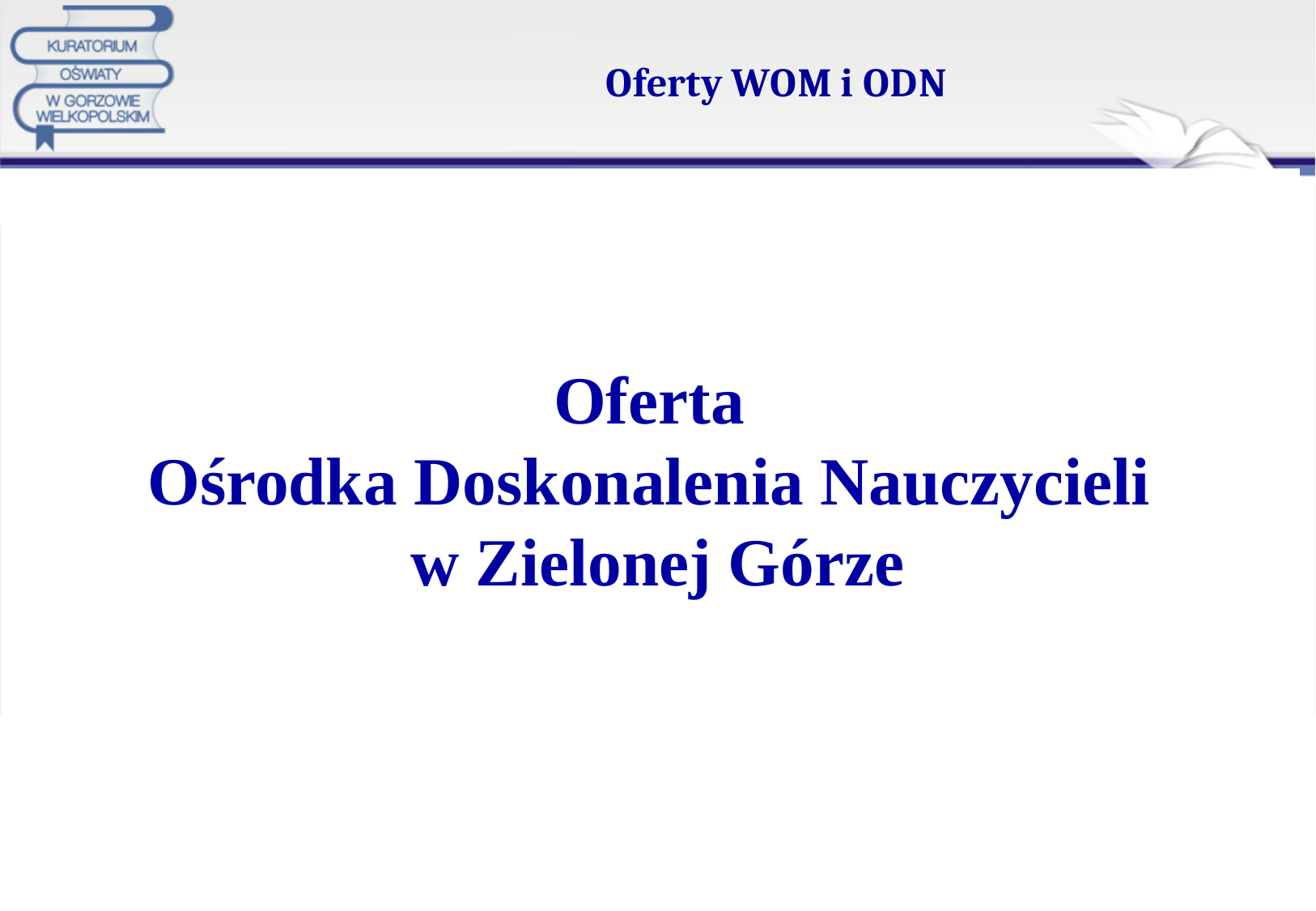

# Oferty WOM i ODN

Oferta
Ośrodka Doskonalenia Nauczycieli
w Zielonej Górze